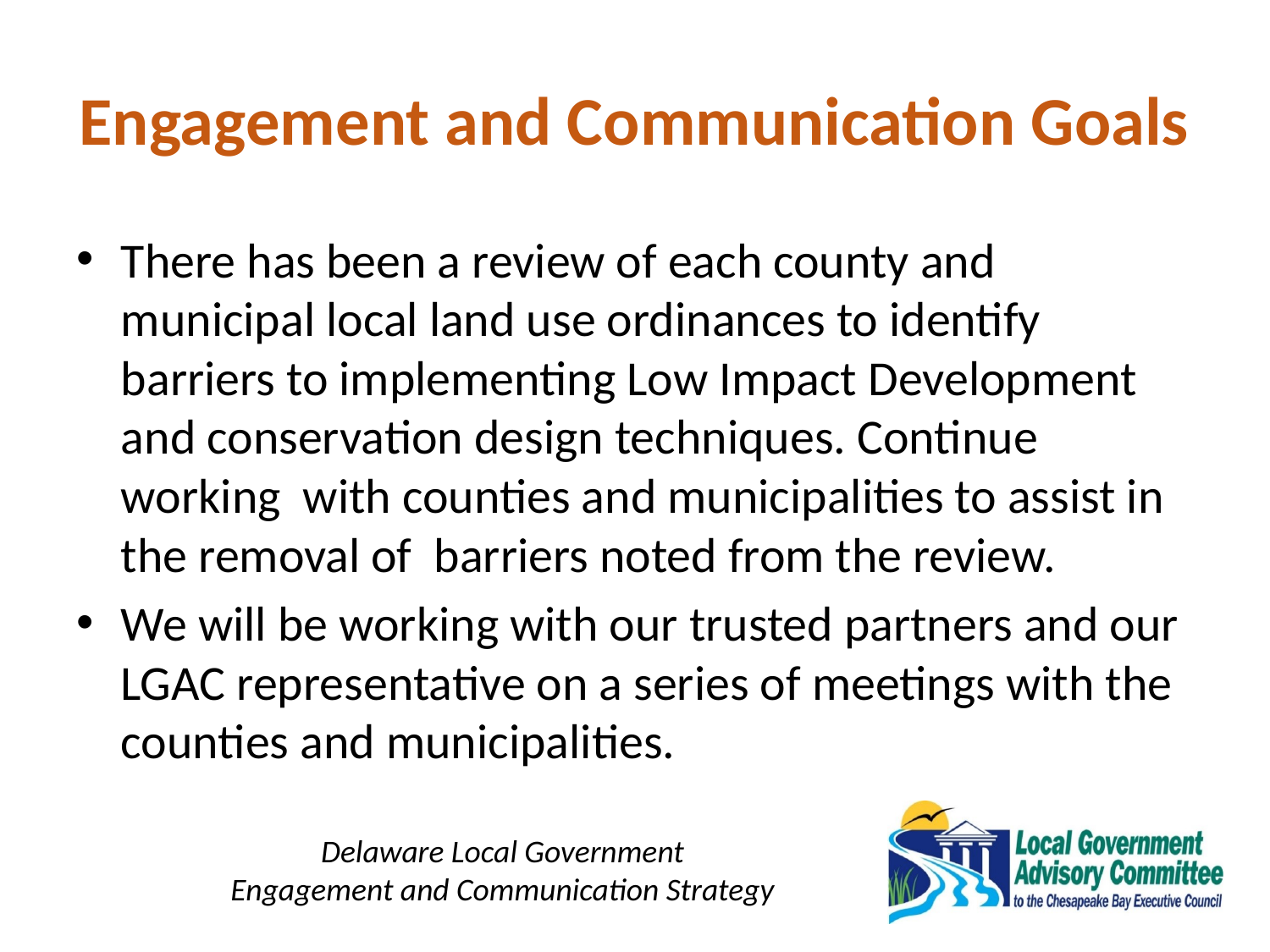

# Engagement and Communication Goals
There has been a review of each county and municipal local land use ordinances to identify barriers to implementing Low Impact Development and conservation design techniques. Continue working  with counties and municipalities to assist in the removal of  barriers noted from the review.
We will be working with our trusted partners and our LGAC representative on a series of meetings with the counties and municipalities.

Delaware Local Government
Engagement and Communication Strategy